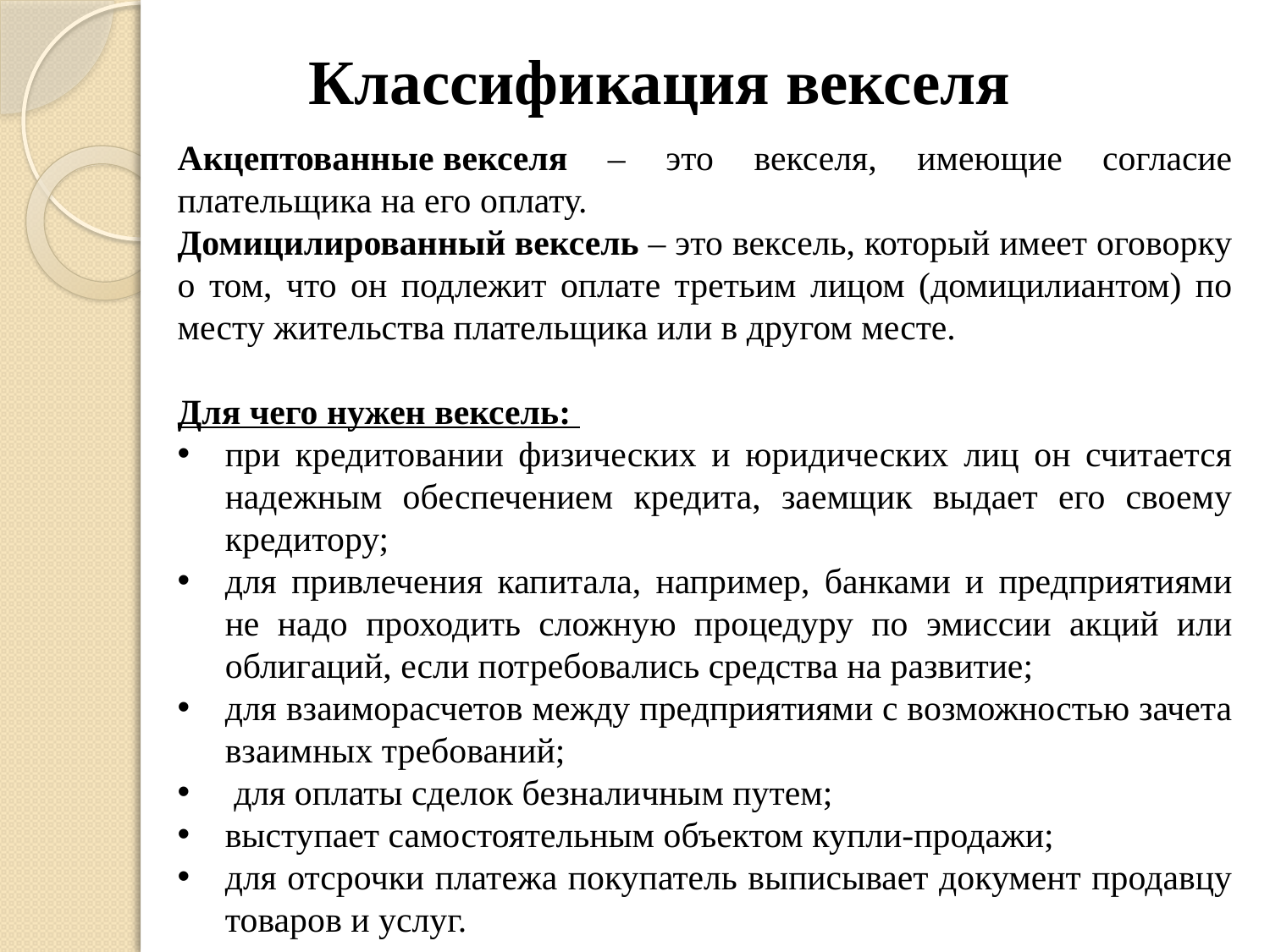

# Классификация векселя
Акцептованные векселя – это векселя, имеющие согласие плательщика на его оплату.
Домицилированный вексель – это вексель, который имеет оговорку о том, что он подлежит оплате третьим лицом (домицилиантом) по месту жительства плательщика или в другом месте.

Для чего нужен вексель:
при кредитовании физических и юридических лиц он считается надежным обеспечением кредита, заемщик выдает его своему кредитору;
для привлечения капитала, например, банками и предприятиями не надо проходить сложную процедуру по эмиссии акций или облигаций, если потребовались средства на развитие;
для взаиморасчетов между предприятиями с возможностью зачета взаимных требований;
 для оплаты сделок безналичным путем;
выступает самостоятельным объектом купли-продажи;
для отсрочки платежа покупатель выписывает документ продавцу товаров и услуг.